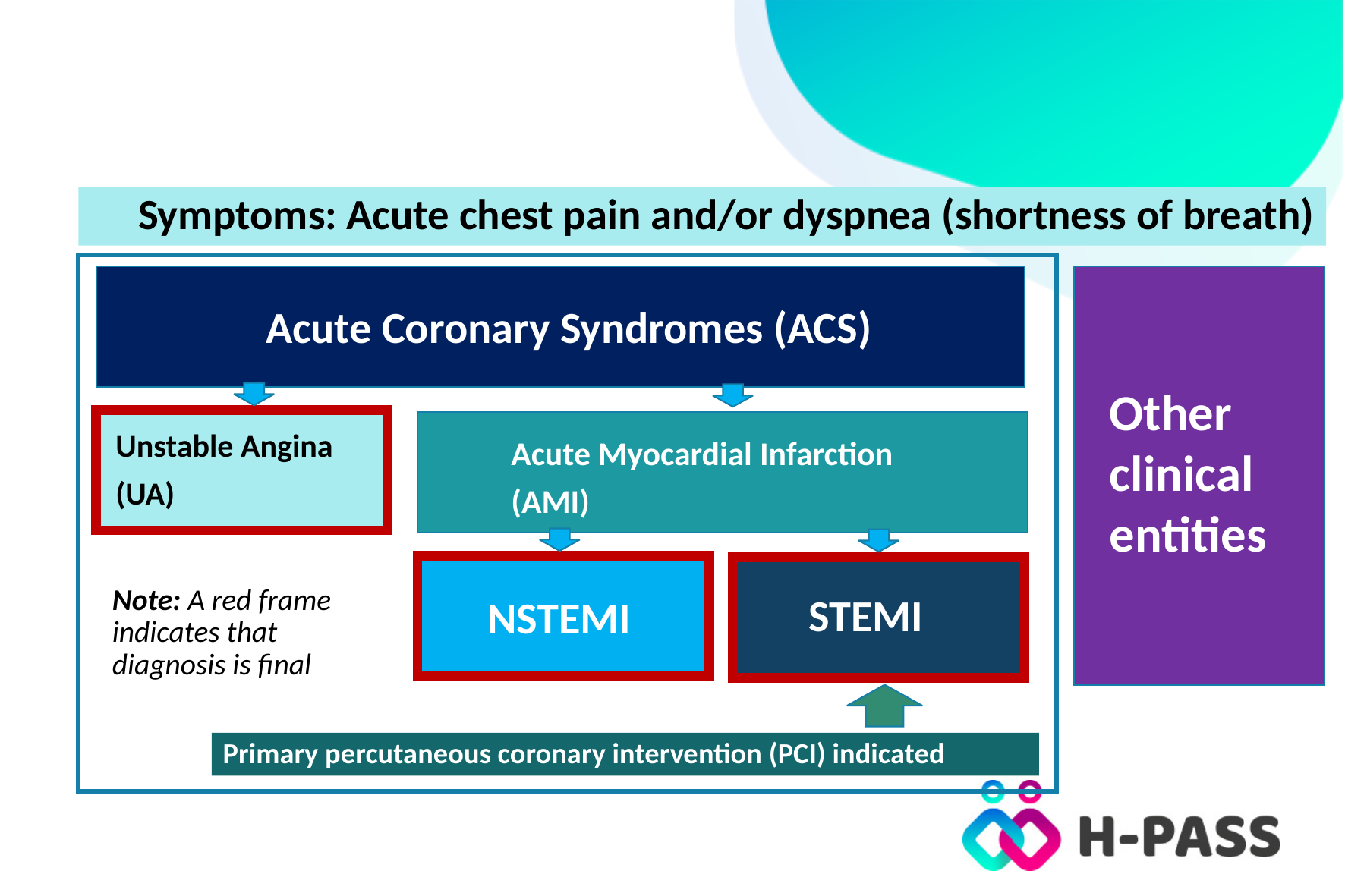

#
     Symptoms: Acute chest pain and/or dyspnea (shortness of breath)

Acute Coronary Syndromes (ACS)
Other clinical entities

Unstable Angina
(UA)
Acute Myocardial Infarction
(AMI)

Note: A red frame indicates that diagnosis is final
STEMI
NSTEMI

Primary percutaneous coronary intervention (PCI) indicated